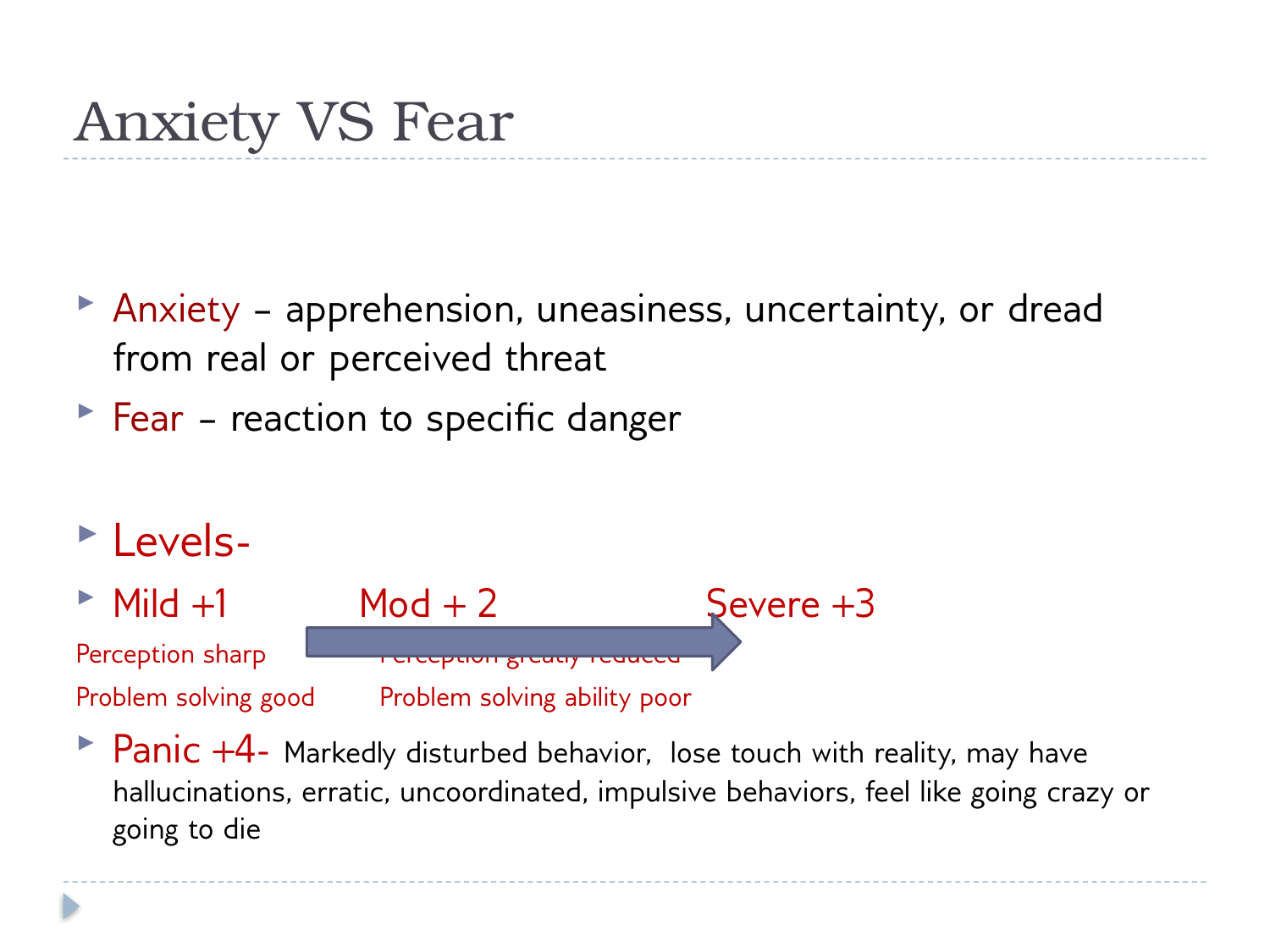

# Anxiety VS Fear
Anxiety – apprehension, uneasiness, uncertainty, or dread from real or perceived threat
Fear – reaction to specific danger

Levels-
Mild +1 		Mod + 2                 Severe +3
Perception sharp				       Perception greatly reduced
Problem solving good				       Problem solving ability poor
Panic +4- Markedly disturbed behavior,  lose touch with reality, may have hallucinations, erratic, uncoordinated, impulsive behaviors, feel like going crazy or going to die